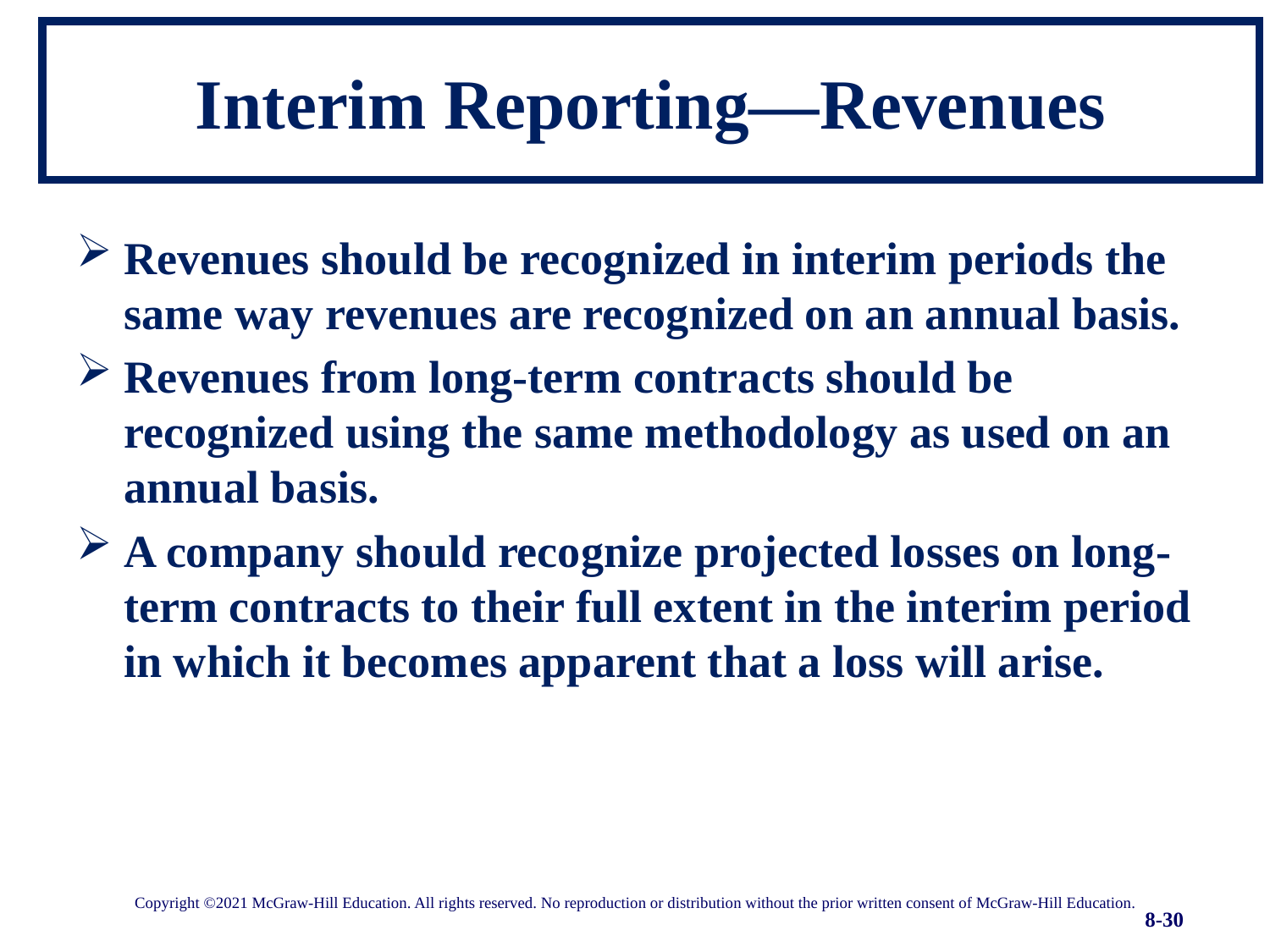

# Interim Reporting—Revenues
Revenues should be recognized in interim periods the same way revenues are recognized on an annual basis.
Revenues from long-term contracts should be recognized using the same methodology as used on an annual basis.
A company should recognize projected losses on long-term contracts to their full extent in the interim period in which it becomes apparent that a loss will arise.

Copyright ©2021 McGraw-Hill Education. All rights reserved. No reproduction or distribution without the prior written consent of McGraw-Hill Education.